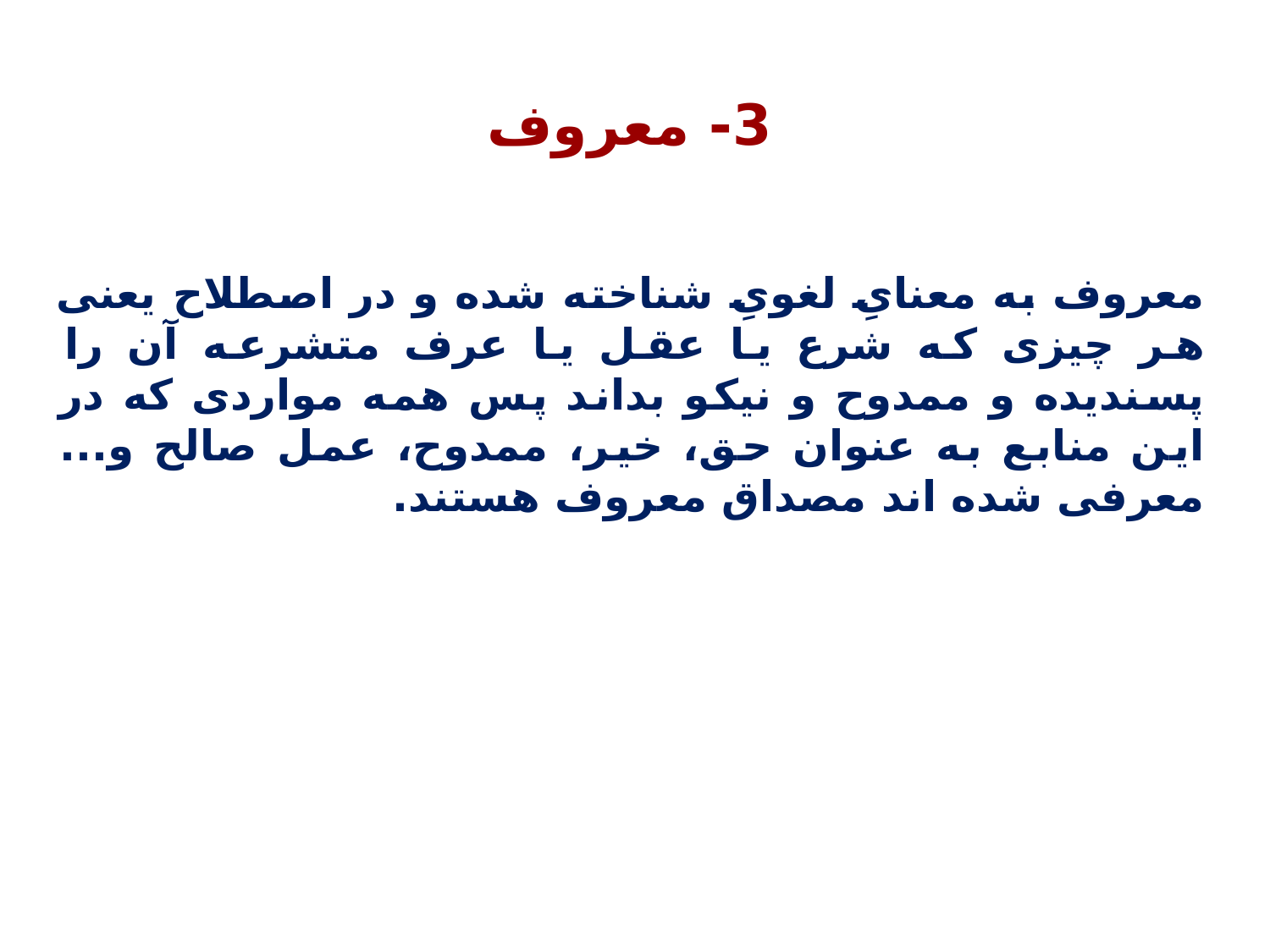

3- معروف

معروف به معنایِ لغویِ شناخته شده و در اصطلاح یعنی هر چیزی که شرع یا عقل یا عرف متشرعه آن را پسندیده و ممدوح و نیکو بداند پس همه مواردی که در این منابع به عنوان حق، خیر، ممدوح، عمل صالح و... معرفی شده اند مصداق معروف هستند.